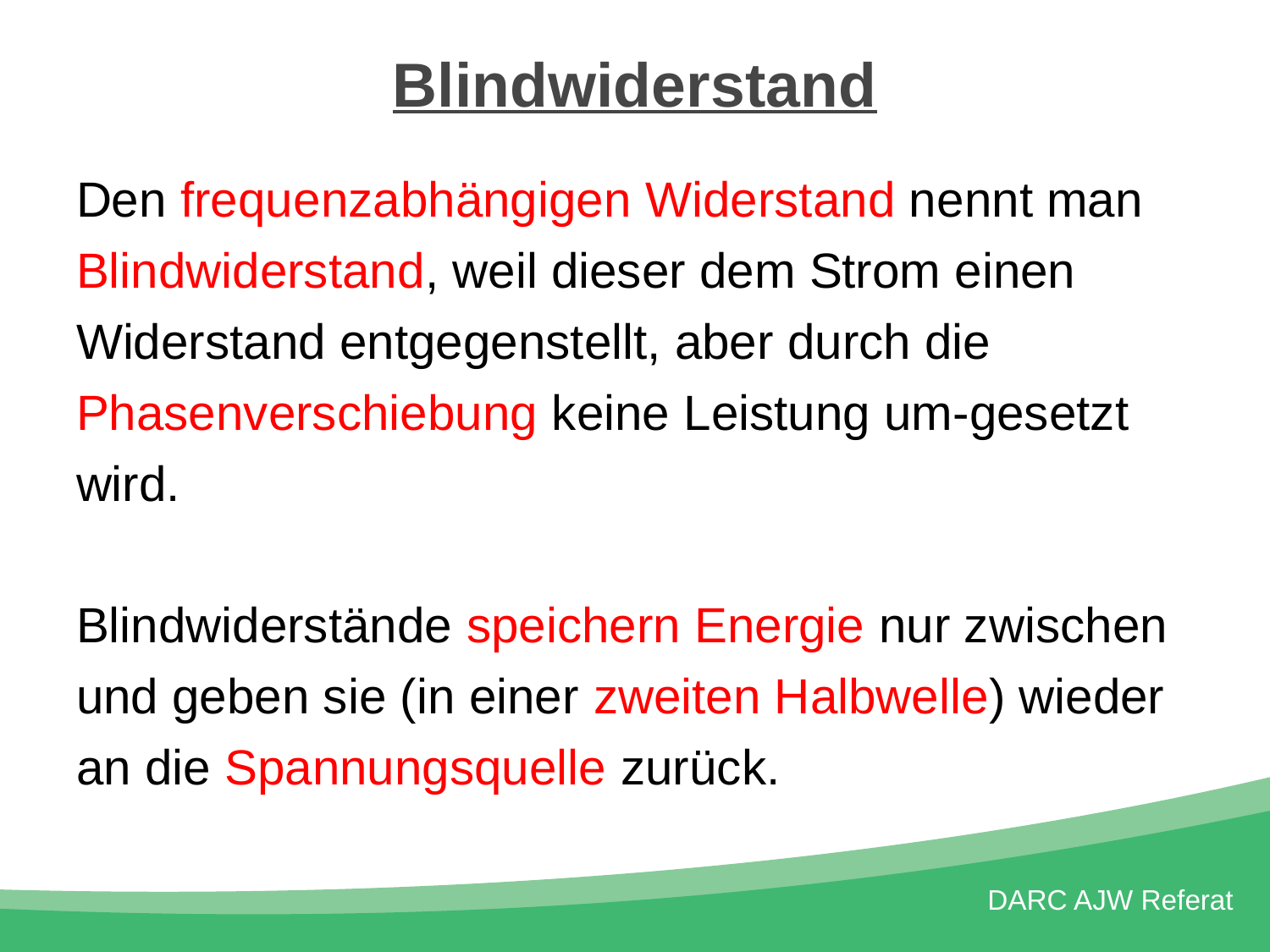

# Blindwiderstand
Den frequenzabhängigen Widerstand nennt man Blindwiderstand, weil dieser dem Strom einen Widerstand entgegenstellt, aber durch die Phasenverschiebung keine Leistung um-gesetzt wird.
Blindwiderstände speichern Energie nur zwischen und geben sie (in einer zweiten Halbwelle) wieder an die Spannungsquelle zurück.